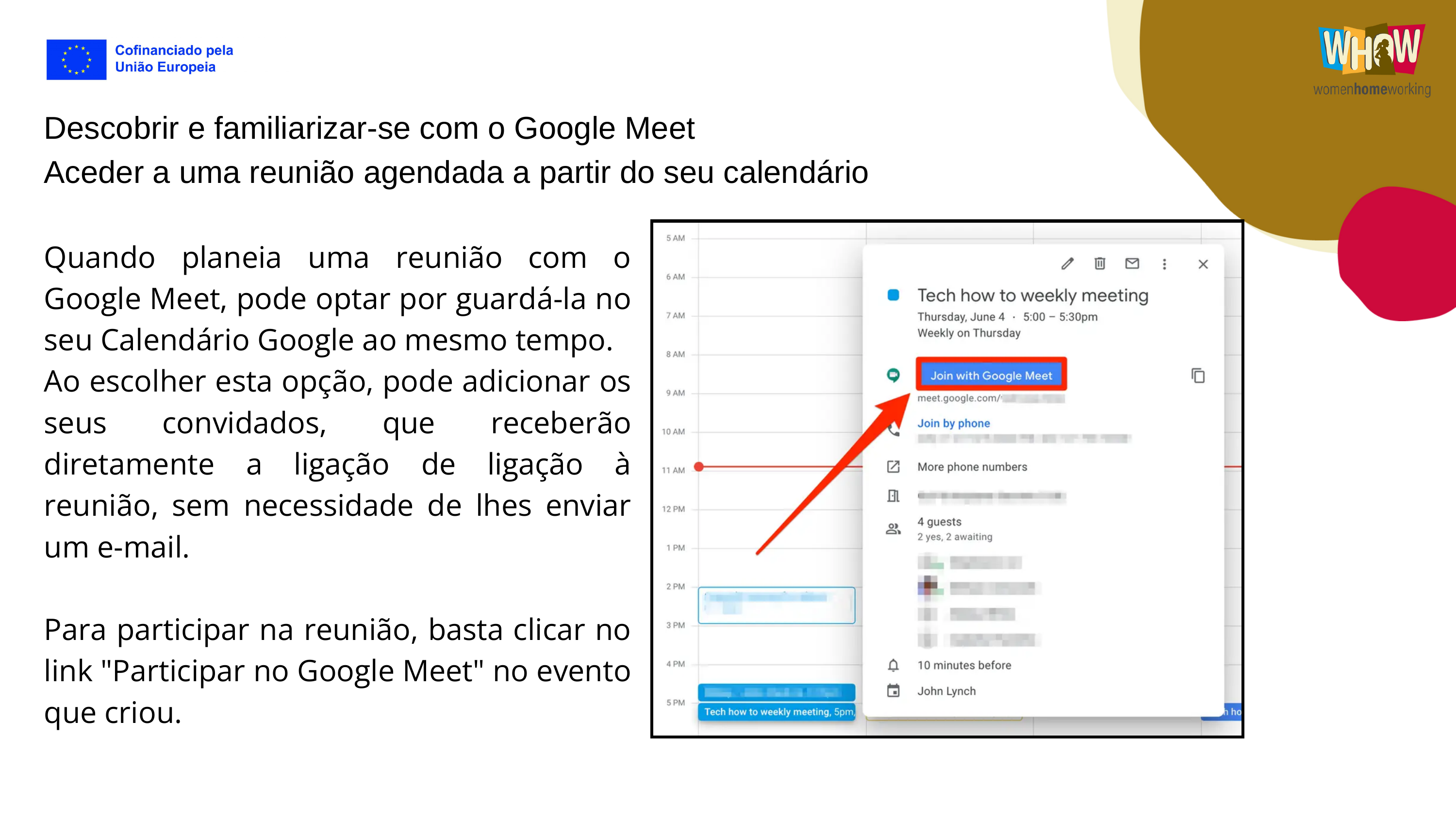

Descobrir e familiarizar-se com o Google Meet
Aceder a uma reunião agendada a partir do seu calendário

Quando planeia uma reunião com o Google Meet, pode optar por guardá-la no seu Calendário Google ao mesmo tempo.
Ao escolher esta opção, pode adicionar os seus convidados, que receberão diretamente a ligação de ligação à reunião, sem necessidade de lhes enviar um e-mail.

Para participar na reunião, basta clicar no link "Participar no Google Meet" no evento que criou.